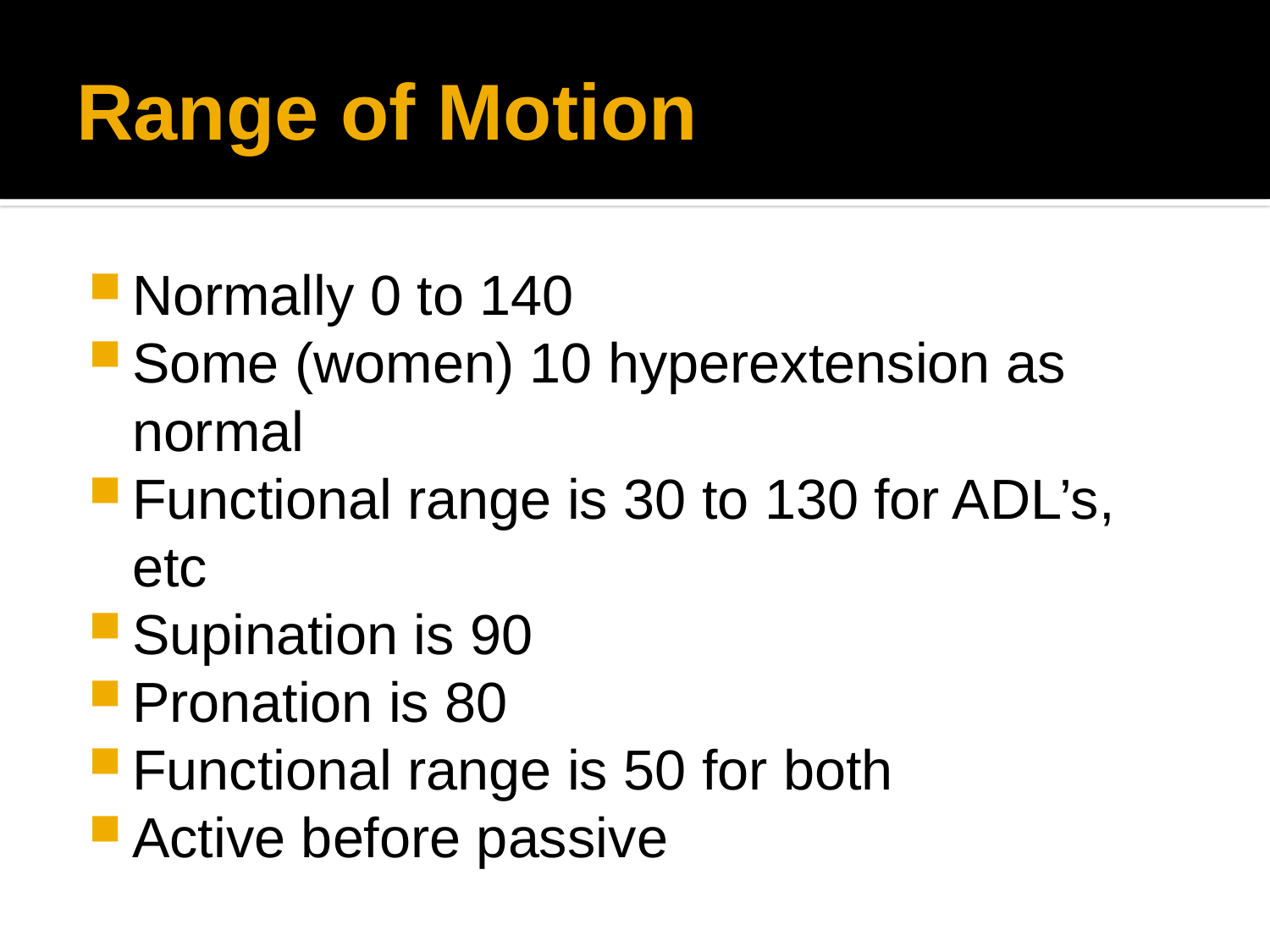

# Range of Motion
Normally 0 to 140
Some (women) 10 hyperextension as normal
Functional range is 30 to 130 for ADL’s, etc
Supination is 90
Pronation is 80
Functional range is 50 for both
Active before passive